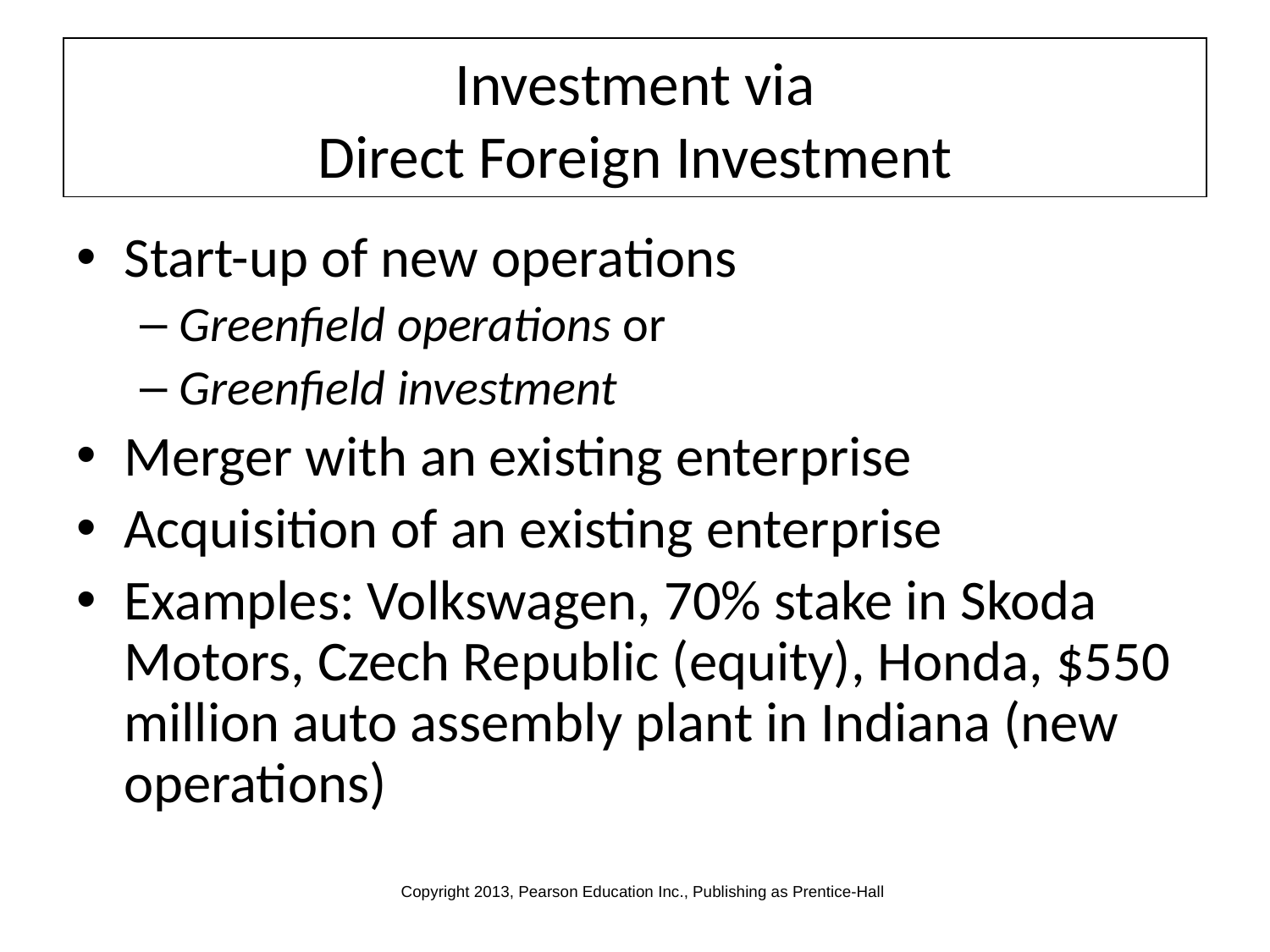

# Investment via Direct Foreign Investment
Start-up of new operations
Greenfield operations or
Greenfield investment
Merger with an existing enterprise
Acquisition of an existing enterprise
Examples: Volkswagen, 70% stake in Skoda Motors, Czech Republic (equity), Honda, $550 million auto assembly plant in Indiana (new operations)

Copyright 2013, Pearson Education Inc., Publishing as Prentice-Hall